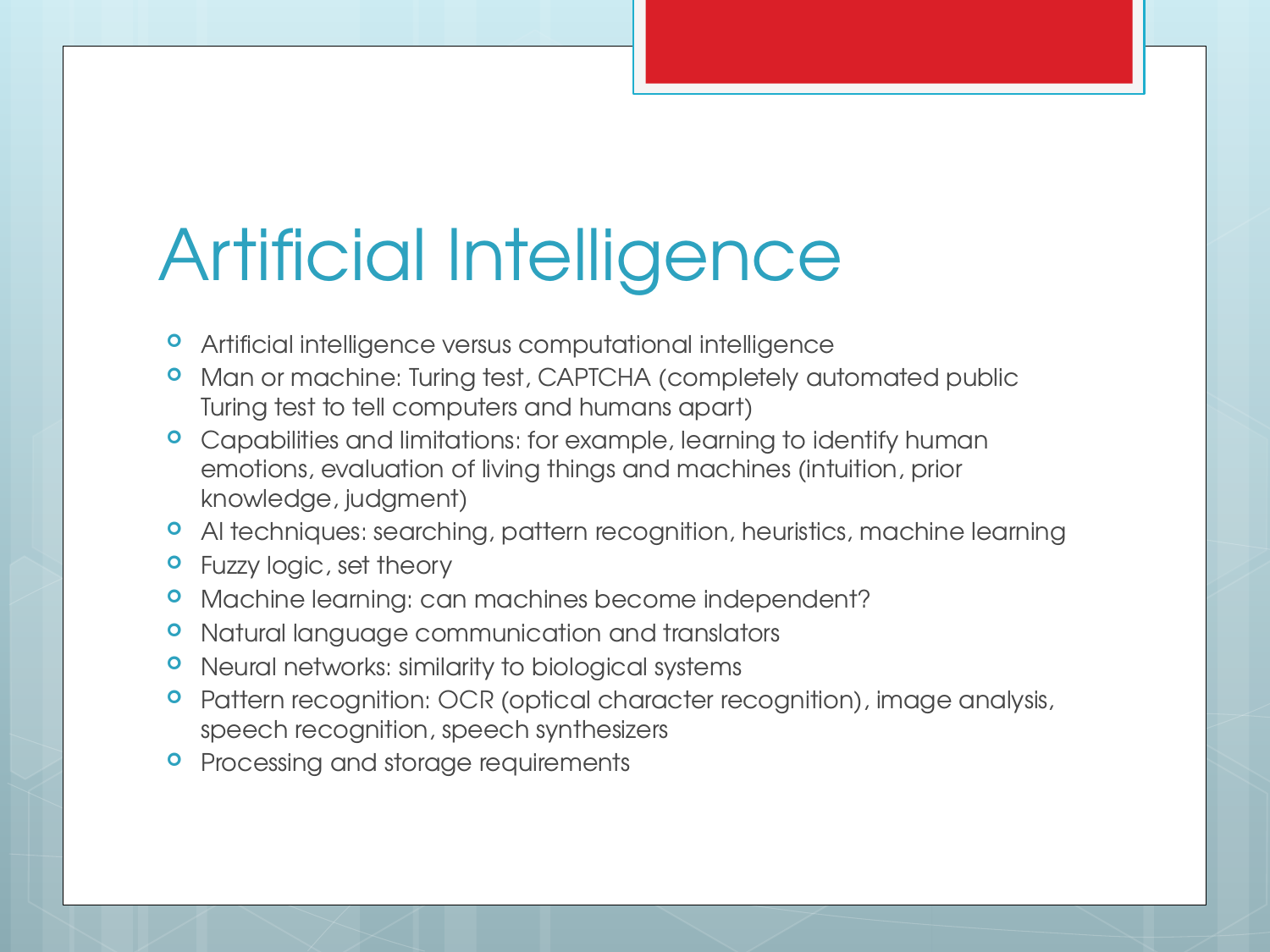

# Artificial Intelligence
Artificial intelligence versus computational intelligence
Man or machine: Turing test, CAPTCHA (completely automated public Turing test to tell computers and humans apart)
Capabilities and limitations: for example, learning to identify human emotions, evaluation of living things and machines (intuition, prior knowledge, judgment)
AI techniques: searching, pattern recognition, heuristics, machine learning
Fuzzy logic, set theory
Machine learning: can machines become independent?
Natural language communication and translators
Neural networks: similarity to biological systems
Pattern recognition: OCR (optical character recognition), image analysis, speech recognition, speech synthesizers
Processing and storage requirements